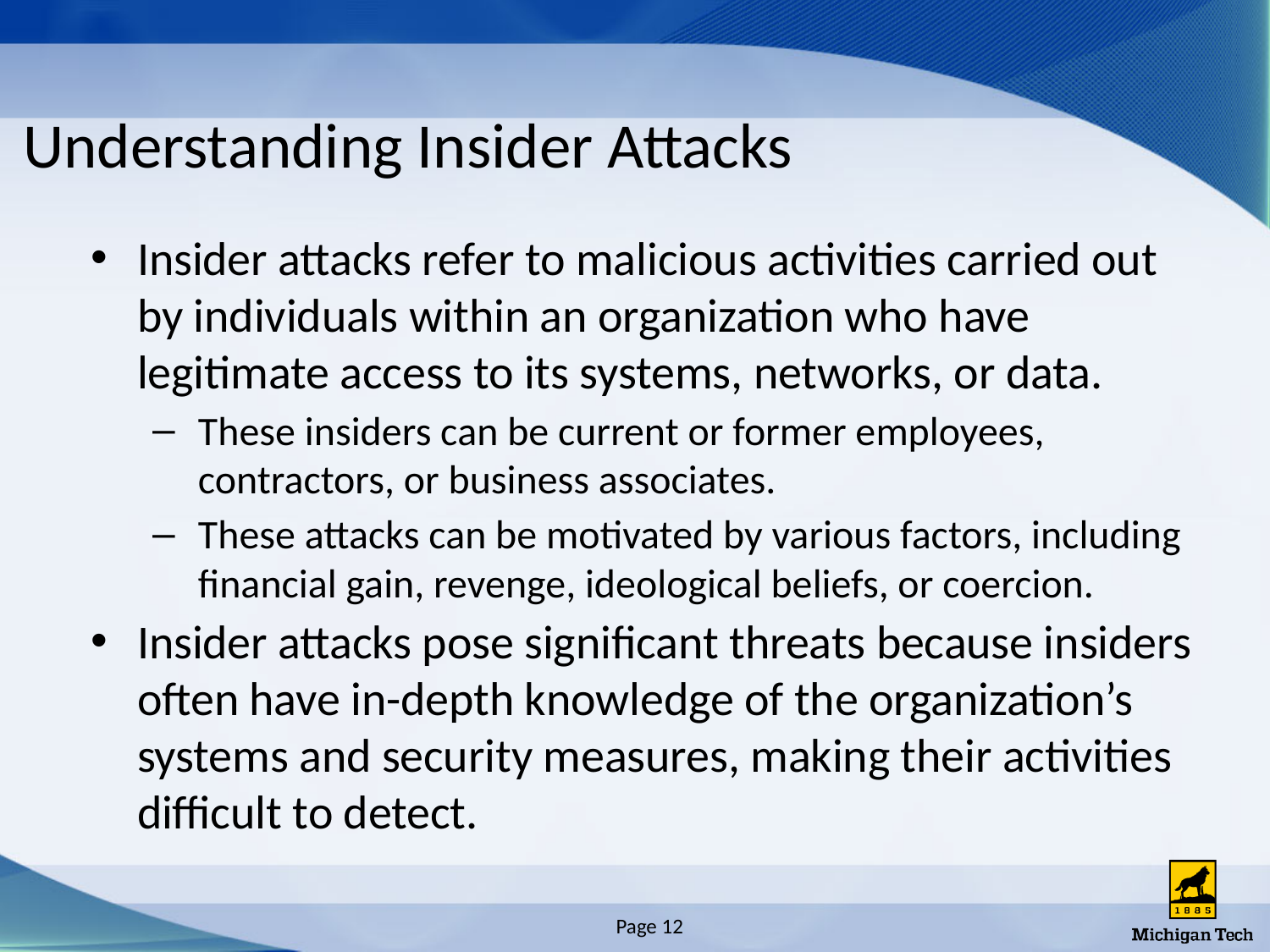

# Understanding Insider Attacks
Insider attacks refer to malicious activities carried out by individuals within an organization who have legitimate access to its systems, networks, or data.
These insiders can be current or former employees, contractors, or business associates.
These attacks can be motivated by various factors, including financial gain, revenge, ideological beliefs, or coercion.
Insider attacks pose significant threats because insiders often have in-depth knowledge of the organization’s systems and security measures, making their activities difficult to detect.